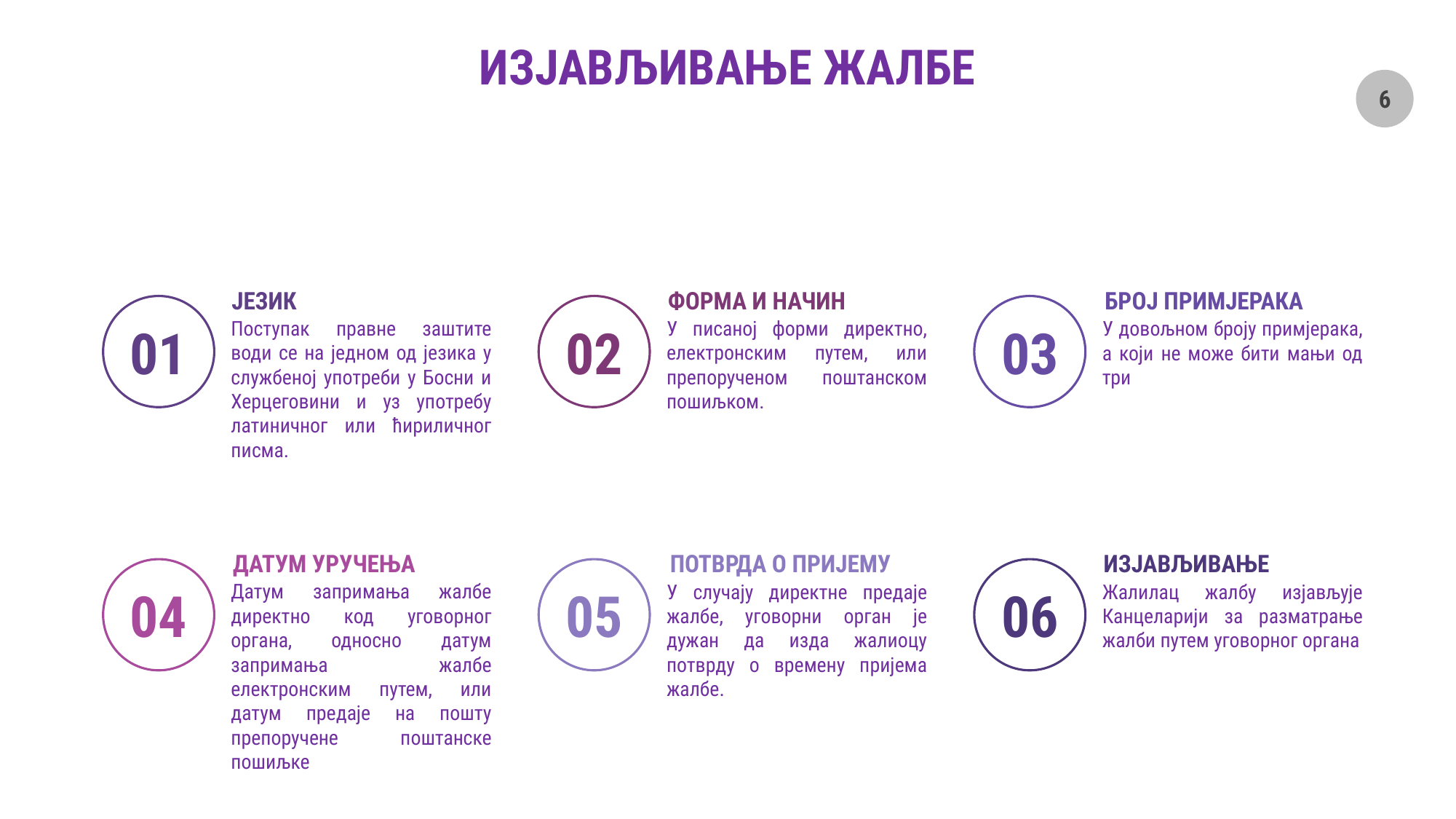

# ИЗЈАВЉИВАЊЕ ЖАЛБЕ
ЈЕЗИК
Поступак правне заштите води се на једном од језика у службеној употреби у Босни и Херцеговини и уз употребу латиничног или ћириличног писма.
ФОРМА И НАЧИН
У писаној форми директно, електронским путем, или препорученом поштанском пошиљком.
БРОЈ ПРИМЈЕРАКА
У довољном броју примјерака, а који не може бити мањи од три
01
02
03
ДАТУМ УРУЧЕЊА
Датум запримања жалбе директно код уговорног органа, односно датум запримања жалбе електронским путем, или датум предаје на пошту препоручене поштанске пошиљке
ПОТВРДА О ПРИЈЕМУ
У случају директне предаје жалбе, уговорни орган је дужан да изда жалиоцу потврду о времену пријема жалбе.
ИЗЈАВЉИВАЊЕ
Жалилац жалбу изјављује Канцеларији за разматрање жалби путем уговорног органа
04
05
06